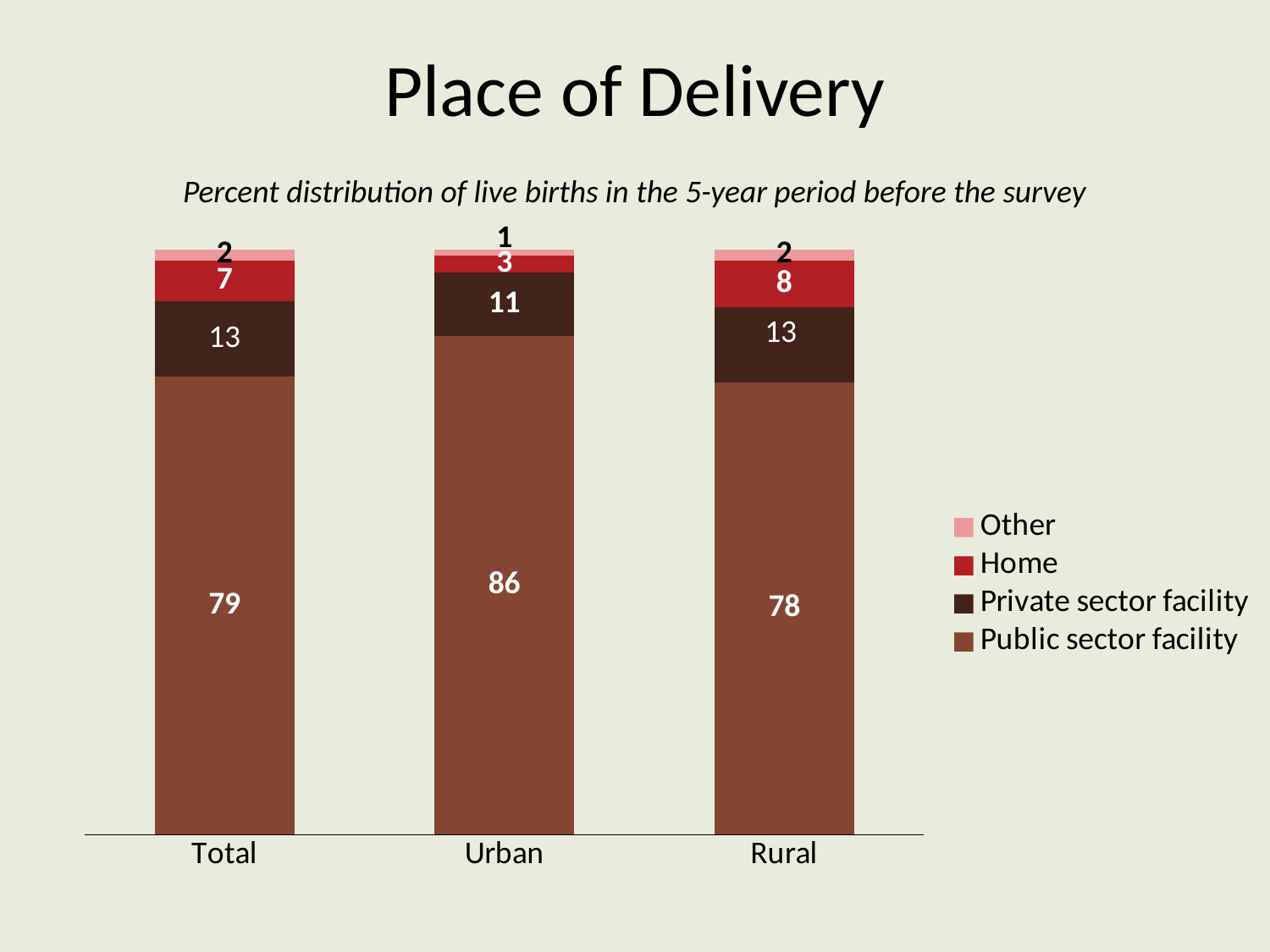

# Place of Delivery
Percent distribution of live births in the 5-year period before the survey

### Chart

| Category | Public sector facility | Private sector facility | Home | Other |
|---|---|---|---|---|
| Total | 79.0 | 13.0 | 7.0 | 2.0 |
| Urban | 86.0 | 11.0 | 3.0 | 1.0 |
| Rural | 78.0 | 13.0 | 8.0 | 2.0 |